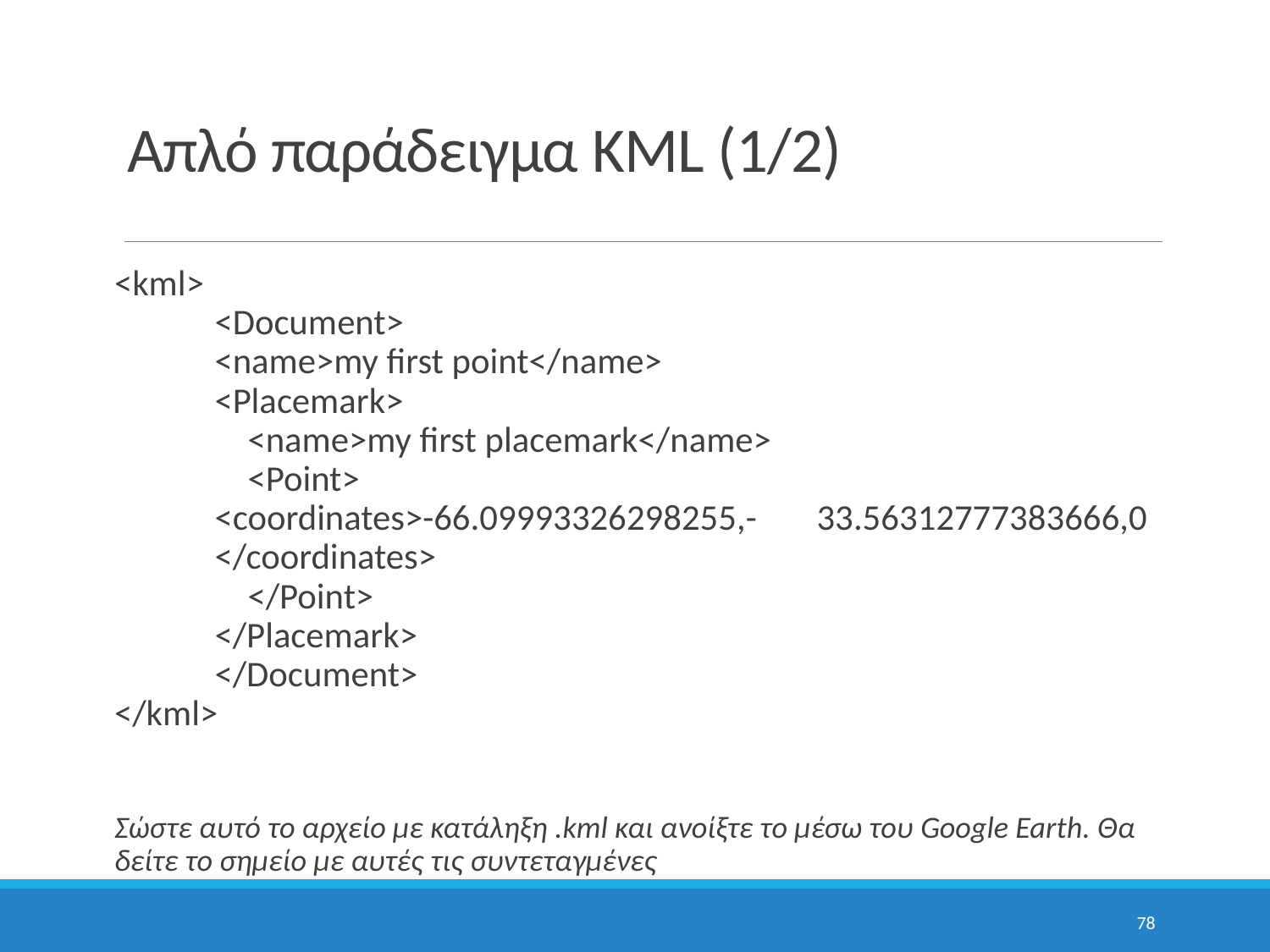

# Απλό παράδειγμα KML (1/2)
<kml>
	<Document>
		<name>my first point</name>
		<Placemark>
		    <name>my first placemark</name>
		    <Point>
			<coordinates>-66.09993326298255,-						33.56312777383666,0
			</coordinates>
		    </Point>
		</Placemark>
	</Document>
</kml>

Σώστε αυτό το αρχείο με κατάληξη .kml και ανοίξτε το μέσω του Google Earth. Θα δείτε το σημείο με αυτές τις συντεταγμένες
78